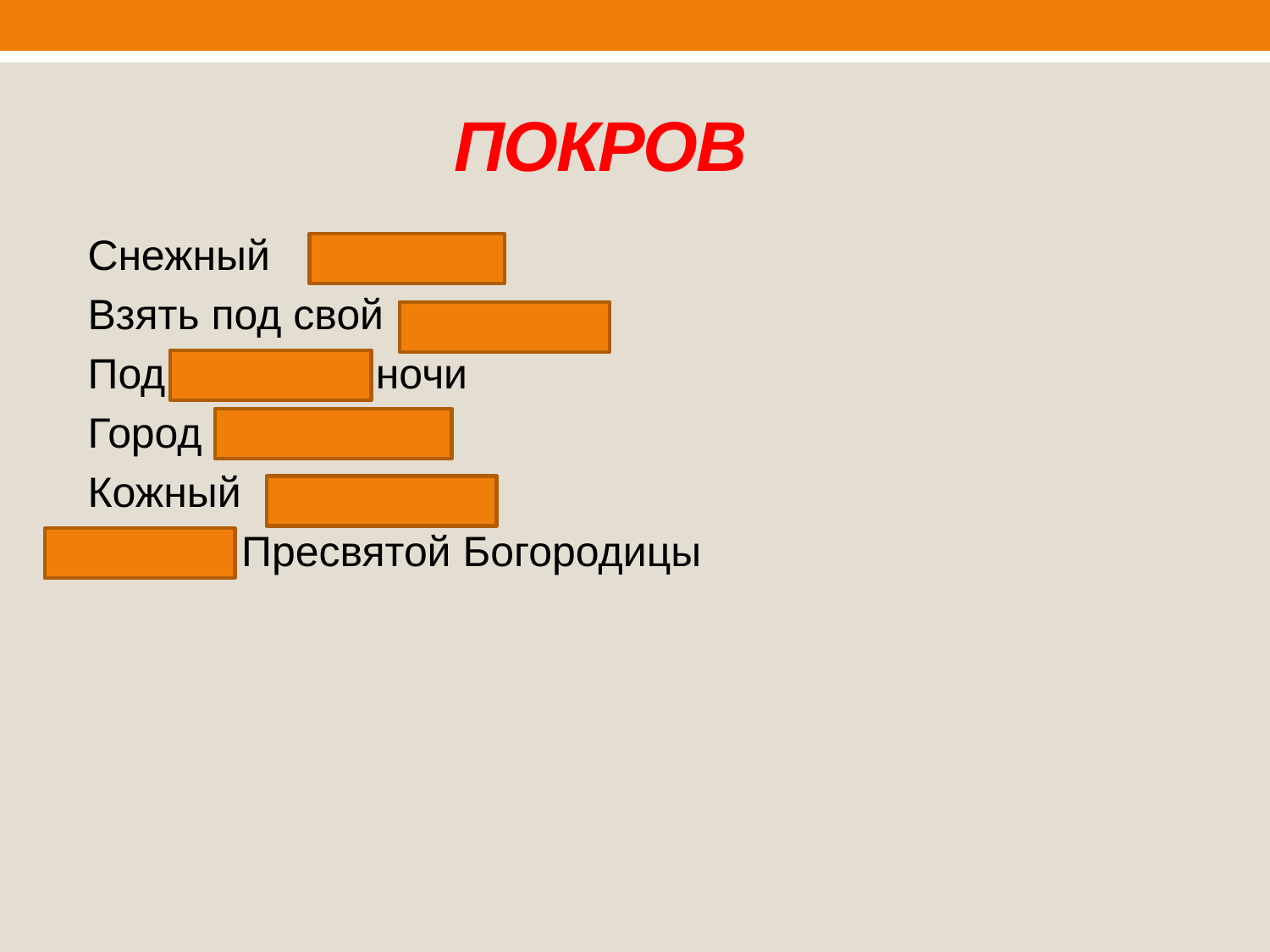

# ПОКРОВ
Снежный   покров
Взять под свой покров
Под покровом ночи
Город Покров
Кожный  покров
Покров Пресвятой Богородицы